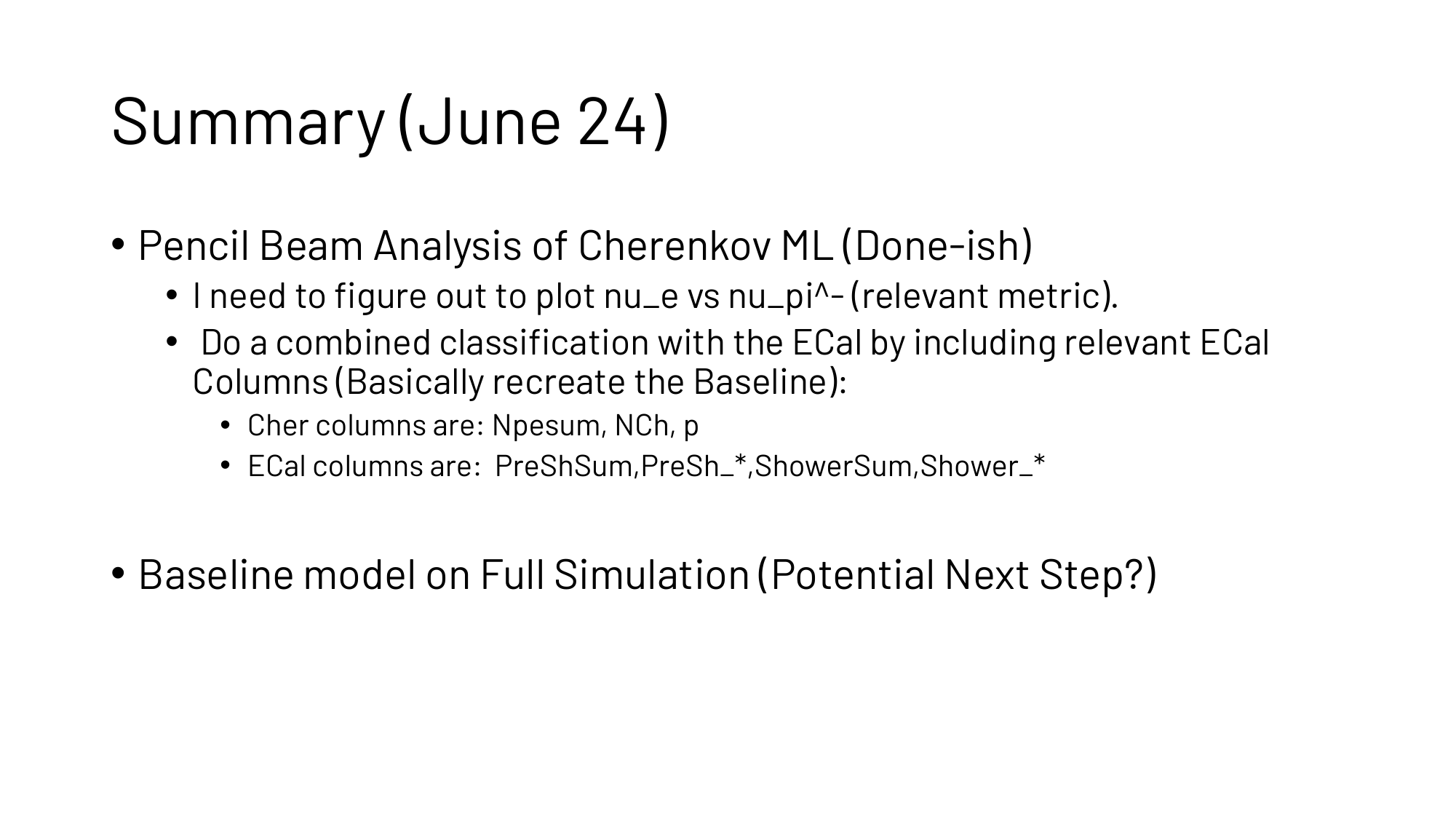

# Summary (June 24)
Pencil Beam Analysis of Cherenkov ML (Done-ish)
I need to figure out to plot nu_e vs nu_pi^- (relevant metric).
 Do a combined classification with the ECal by including relevant ECal Columns (Basically recreate the Baseline):
Cher columns are: Npesum, NCh, p
ECal columns are:  PreShSum,PreSh_*,ShowerSum,Shower_*

Baseline model on Full Simulation (Potential Next Step?)